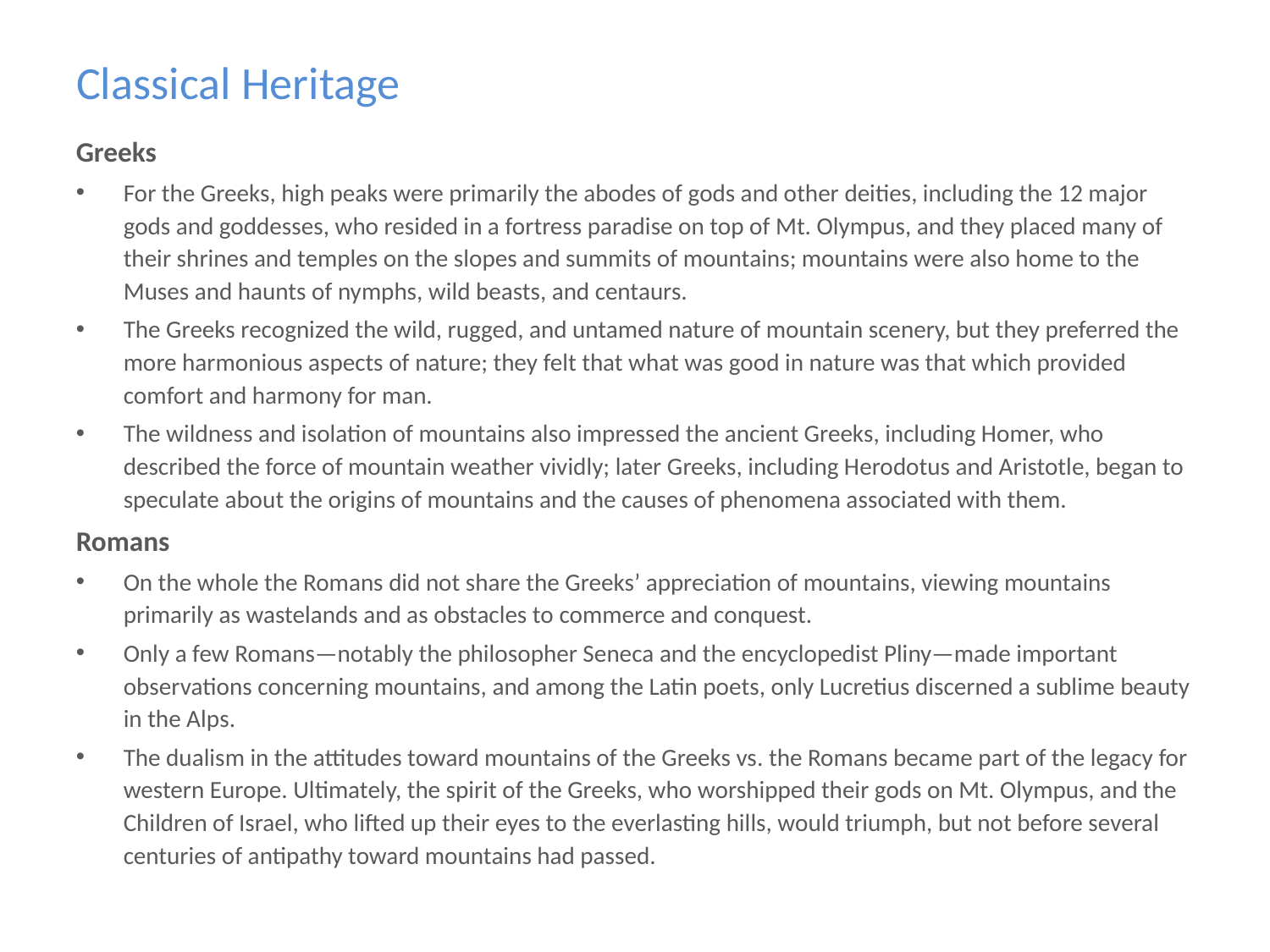

# Classical Heritage
Greeks
For the Greeks, high peaks were primarily the abodes of gods and other deities, including the 12 major gods and goddesses, who resided in a fortress paradise on top of Mt. Olympus, and they placed many of their shrines and temples on the slopes and summits of mountains; mountains were also home to the Muses and haunts of nymphs, wild beasts, and centaurs.
The Greeks recognized the wild, rugged, and untamed nature of mountain scenery, but they preferred the more harmonious aspects of nature; they felt that what was good in nature was that which provided comfort and harmony for man.
The wildness and isolation of mountains also impressed the ancient Greeks, including Homer, who described the force of mountain weather vividly; later Greeks, including Herodotus and Aristotle, began to speculate about the origins of mountains and the causes of phenomena associated with them.
Romans
On the whole the Romans did not share the Greeks’ appreciation of mountains, viewing mountains primarily as wastelands and as obstacles to commerce and conquest.
Only a few Romans—notably the philosopher Seneca and the encyclopedist Pliny—made important observations concerning mountains, and among the Latin poets, only Lucretius discerned a sublime beauty in the Alps.
The dualism in the attitudes toward mountains of the Greeks vs. the Romans became part of the legacy for western Europe. Ultimately, the spirit of the Greeks, who worshipped their gods on Mt. Olympus, and the Children of Israel, who lifted up their eyes to the everlasting hills, would triumph, but not before several centuries of antipathy toward mountains had passed.